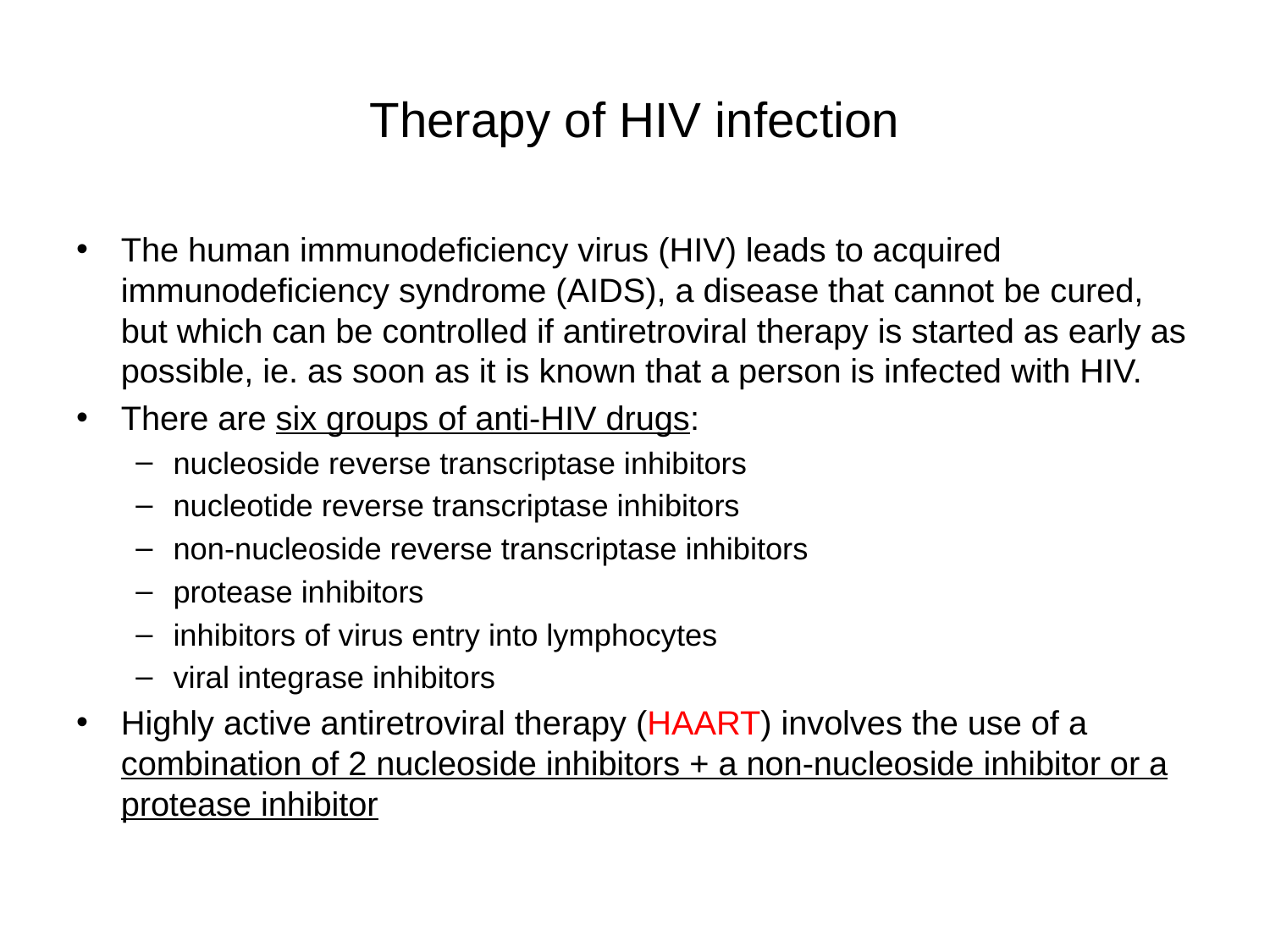

# Therapy of HIV infection
The human immunodeficiency virus (HIV) leads to acquired immunodeficiency syndrome (AIDS), a disease that cannot be cured, but which can be controlled if antiretroviral therapy is started as early as possible, ie. as soon as it is known that a person is infected with HIV.
There are six groups of anti-HIV drugs:
nucleoside reverse transcriptase inhibitors
nucleotide reverse transcriptase inhibitors
non-nucleoside reverse transcriptase inhibitors
protease inhibitors
inhibitors of virus entry into lymphocytes
viral integrase inhibitors
Highly active antiretroviral therapy (HAART) involves the use of a combination of 2 nucleoside inhibitors + a non-nucleoside inhibitor or a protease inhibitor​